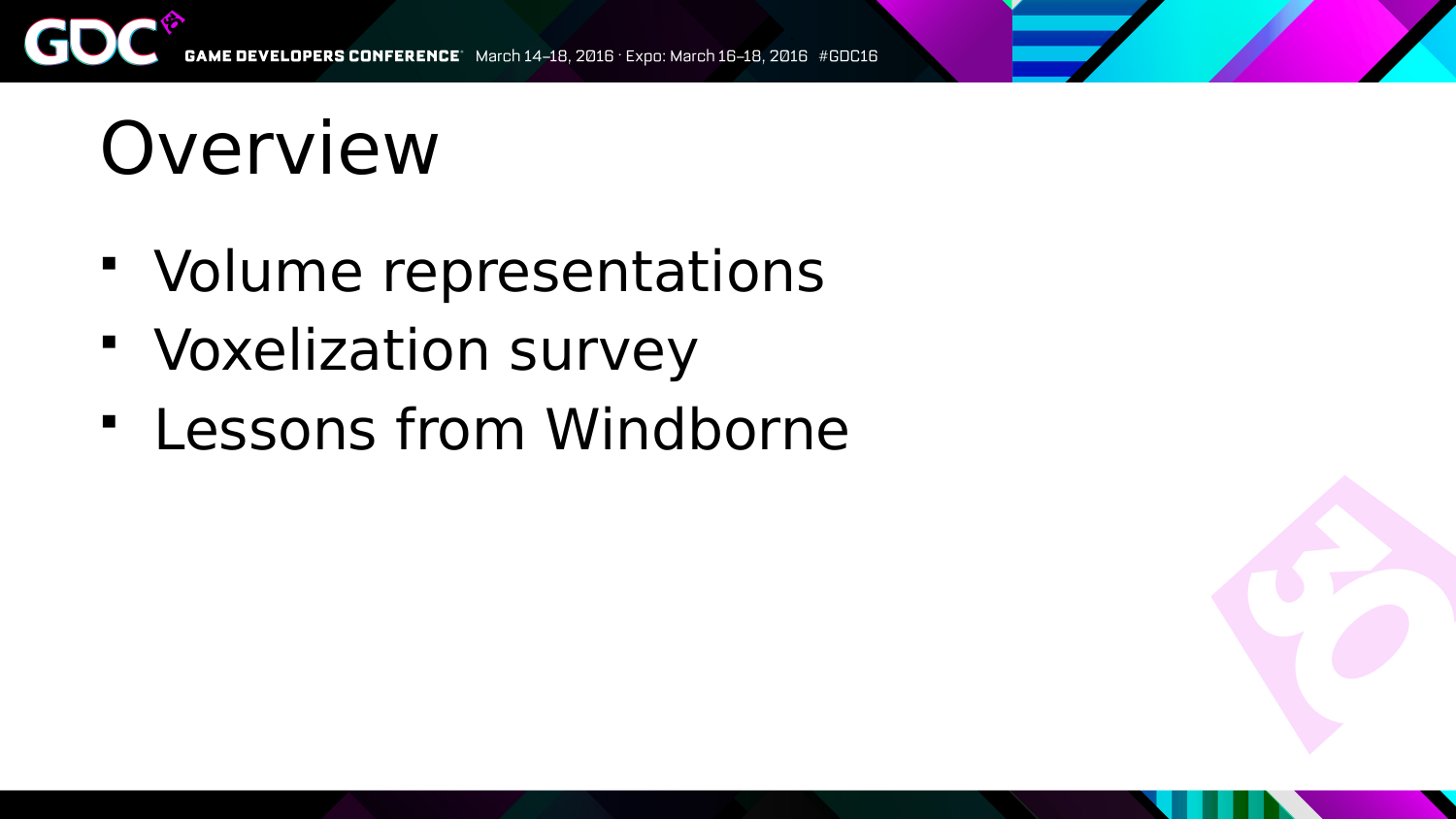

# Overview
Volume representations
Voxelization survey
Lessons from Windborne